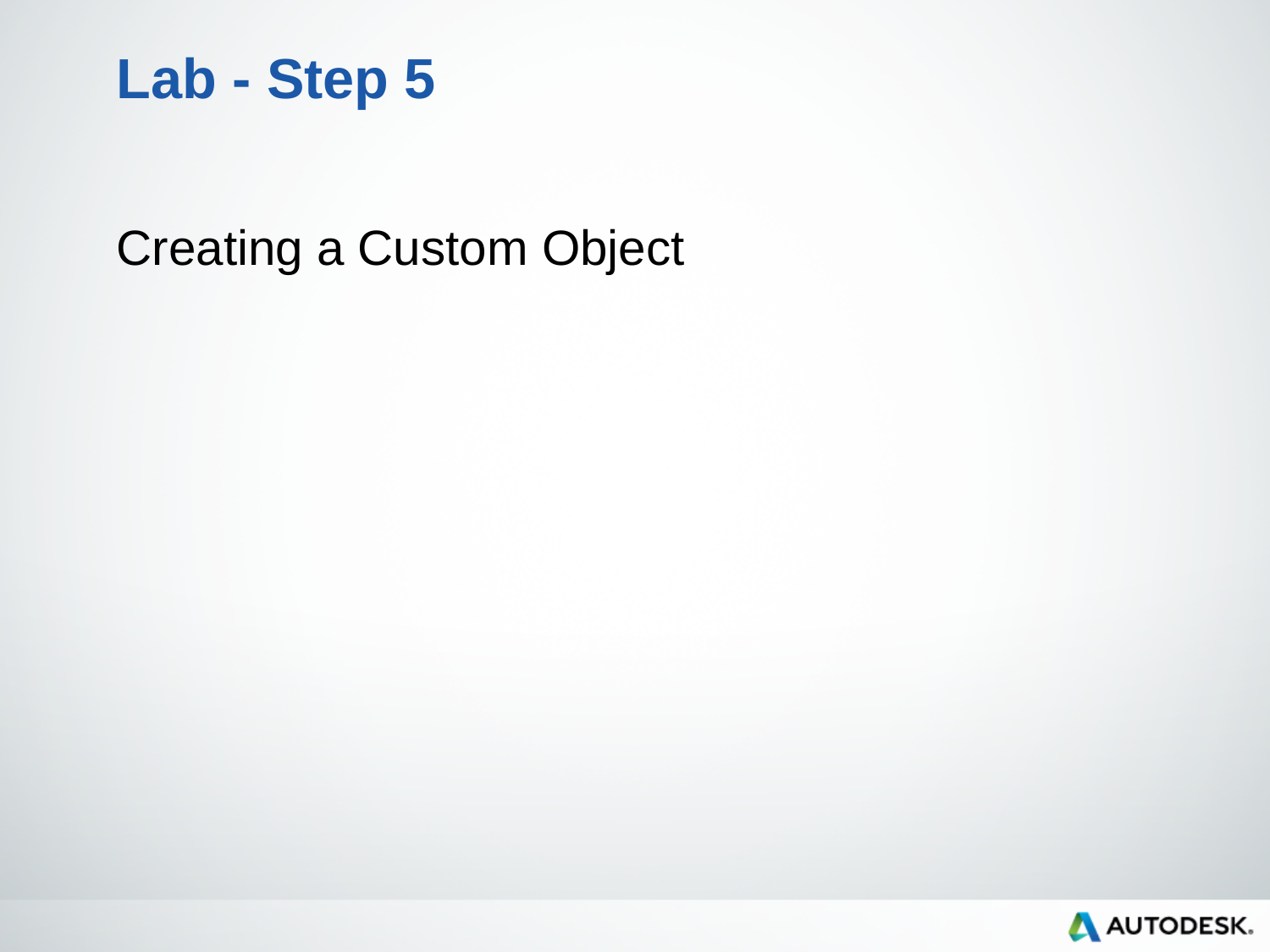

# Lab - Step 5
Creating a Custom Object